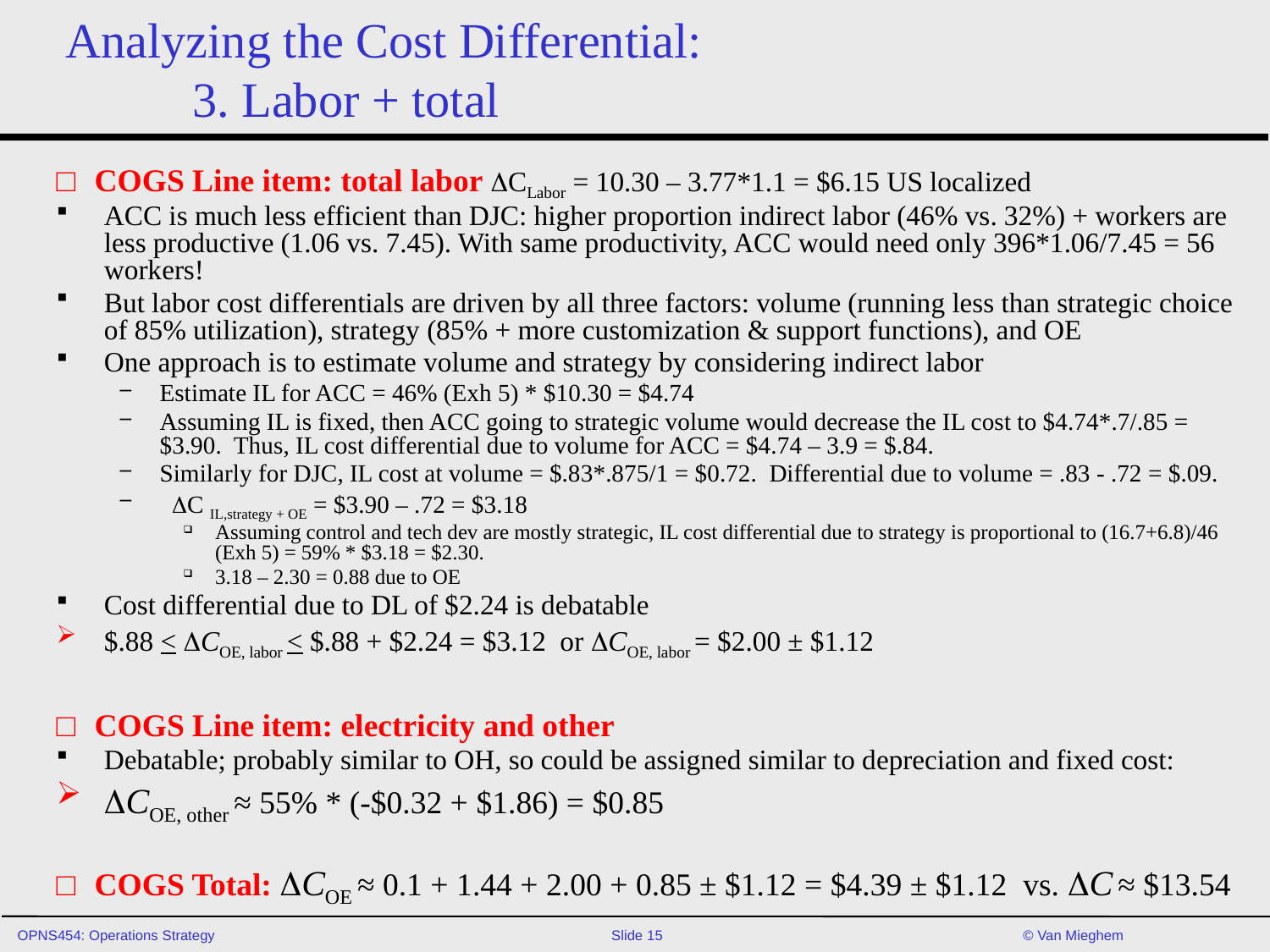

# Analyzing the Cost Differential: 3. Labor + total
□ COGS Line item: total labor ΔCLabor = 10.30 – 3.77*1.1 = $6.15 US localized
ACC is much less efficient than DJC: higher proportion indirect labor (46% vs. 32%) + workers are less productive (1.06 vs. 7.45). With same productivity, ACC would need only 396*1.06/7.45 = 56 workers!
But labor cost differentials are driven by all three factors: volume (running less than strategic choice of 85% utilization), strategy (85% + more customization & support functions), and OE
One approach is to estimate volume and strategy by considering indirect labor
Estimate IL for ACC = 46% (Exh 5) * $10.30 = $4.74
Assuming IL is fixed, then ACC going to strategic volume would decrease the IL cost to $4.74*.7/.85 = $3.90.  Thus, IL cost differential due to volume for ACC = $4.74 – 3.9 = $.84.
Similarly for DJC, IL cost at volume = $.83*.875/1 = $0.72.  Differential due to volume = .83 - .72 = $.09.
  ΔC IL,strategy + OE = $3.90 – .72 = $3.18
Assuming control and tech dev are mostly strategic, IL cost differential due to strategy is proportional to (16.7+6.8)/46 (Exh 5) = 59% * $3.18 = $2.30.
3.18 – 2.30 = 0.88 due to OE
Cost differential due to DL of $2.24 is debatable
$.88 < ΔCOE, labor < $.88 + $2.24 = $3.12  or ΔCOE, labor = $2.00 ± $1.12

□ COGS Line item: electricity and other
Debatable; probably similar to OH, so could be assigned similar to depreciation and fixed cost:
ΔCOE, other ≈ 55% * (-$0.32 + $1.86) = $0.85

□ COGS Total: ΔCOE ≈ 0.1 + 1.44 + 2.00 + 0.85 ± $1.12 = $4.39 ± $1.12  vs. ΔC ≈ $13.54